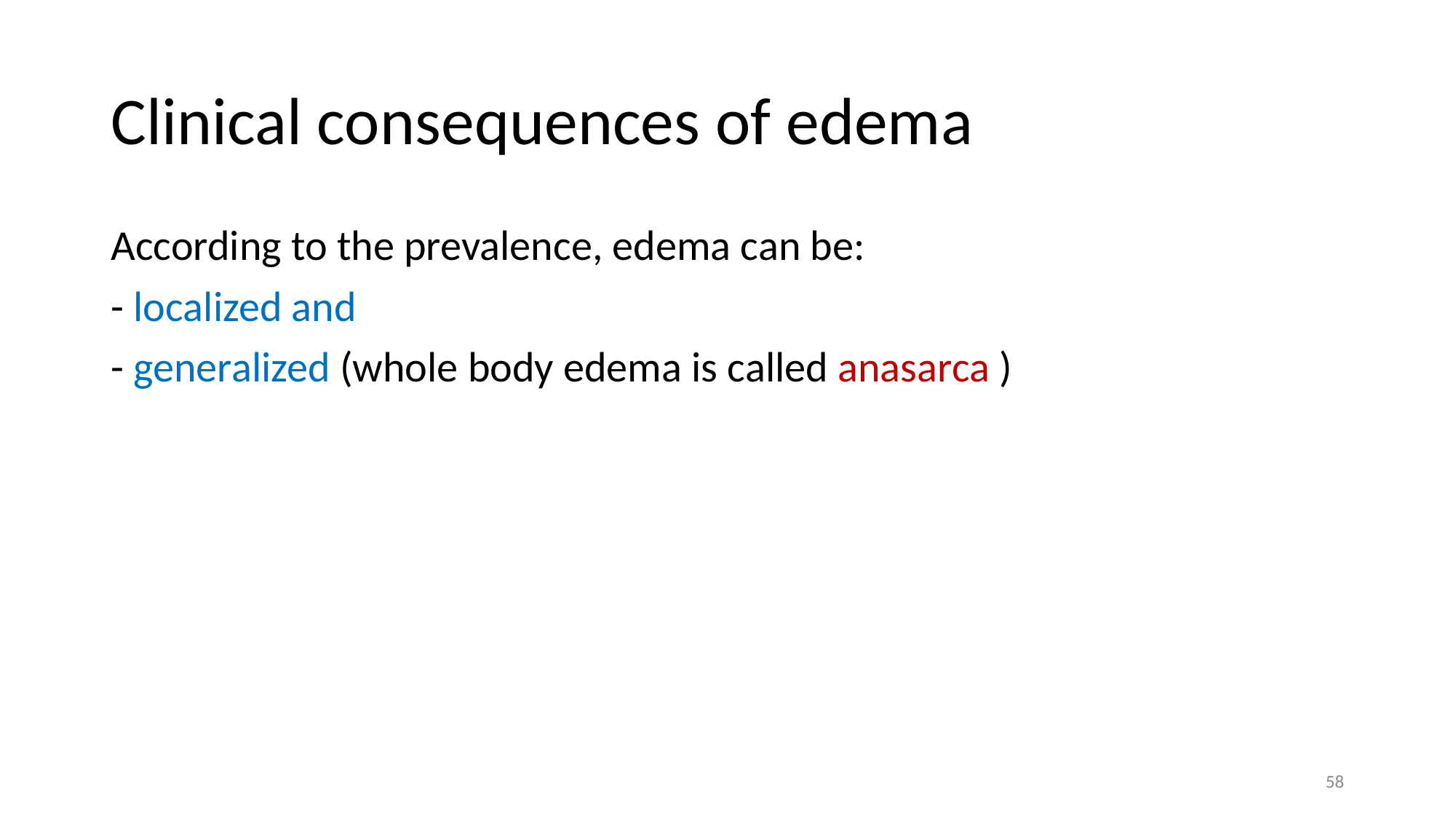

# Clinical consequences of edema
According to the prevalence, edema can be:
- localized and
- generalized (whole body edema is called anasarca )

58